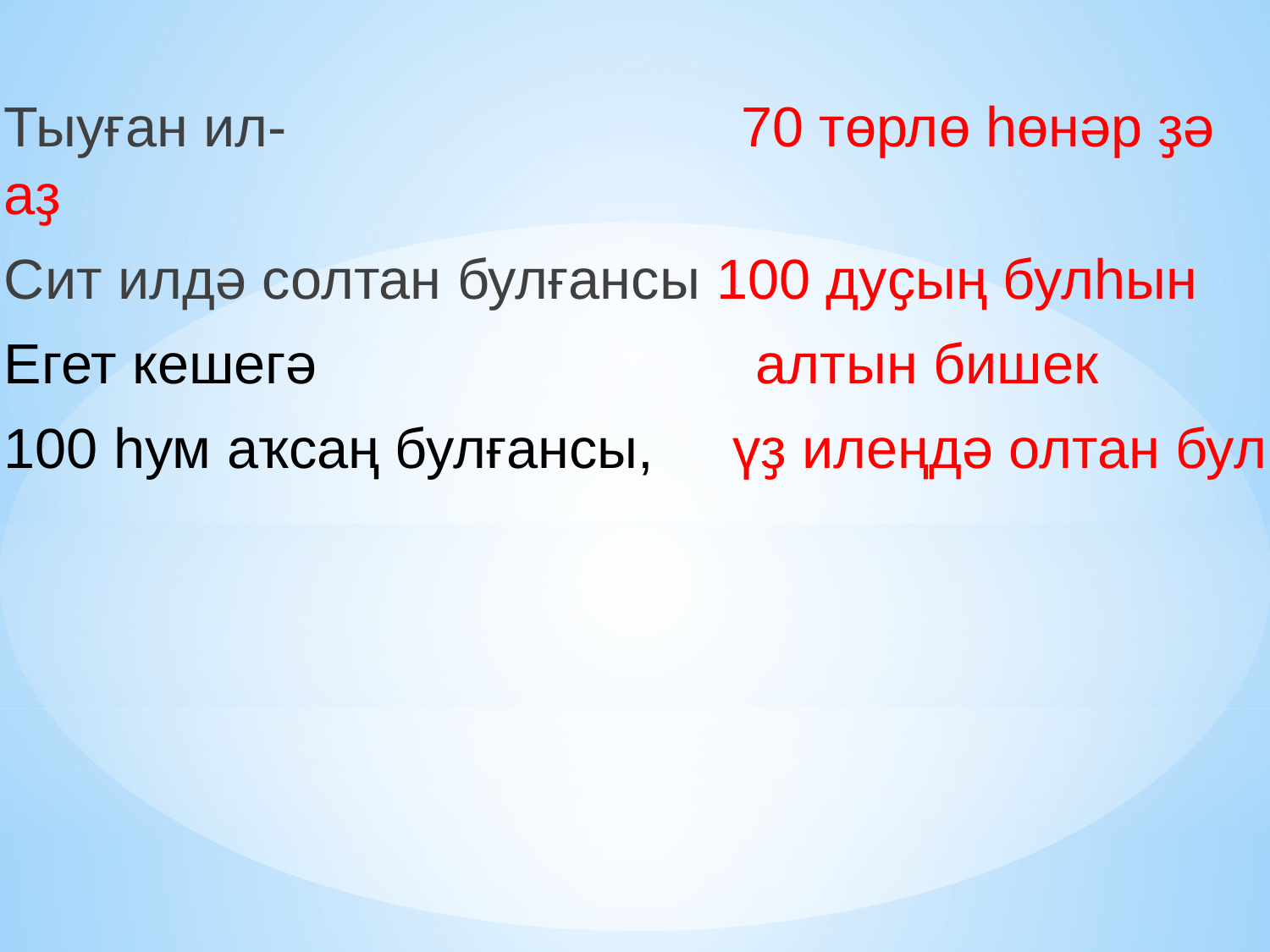

Тыуған ил-                             70 төрлө һөнәр ҙә аҙ
Сит илдә солтан булғансы 100 дуҫың булһын
Егет кешегә                            алтын бишек
100 һум аҡсаң булғансы,     үҙ илеңдә олтан бул
#